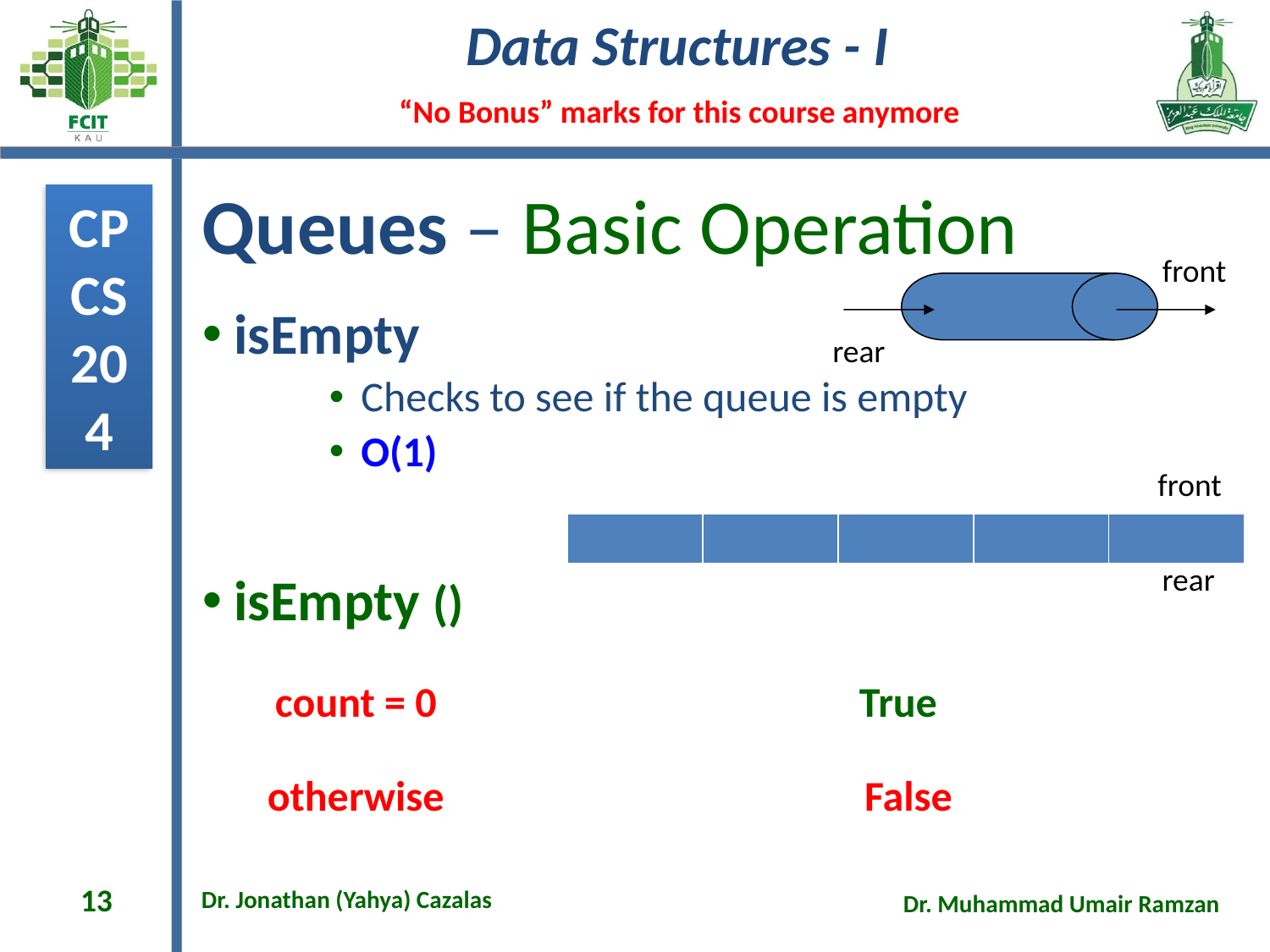

# Queues – Basic Operation
front

rear
isEmpty
Checks to see if the queue is empty
O(1)

isEmpty ()
front
|  |  |  |  |  |
| --- | --- | --- | --- | --- |
rear
True
count = 0
False
otherwise
13